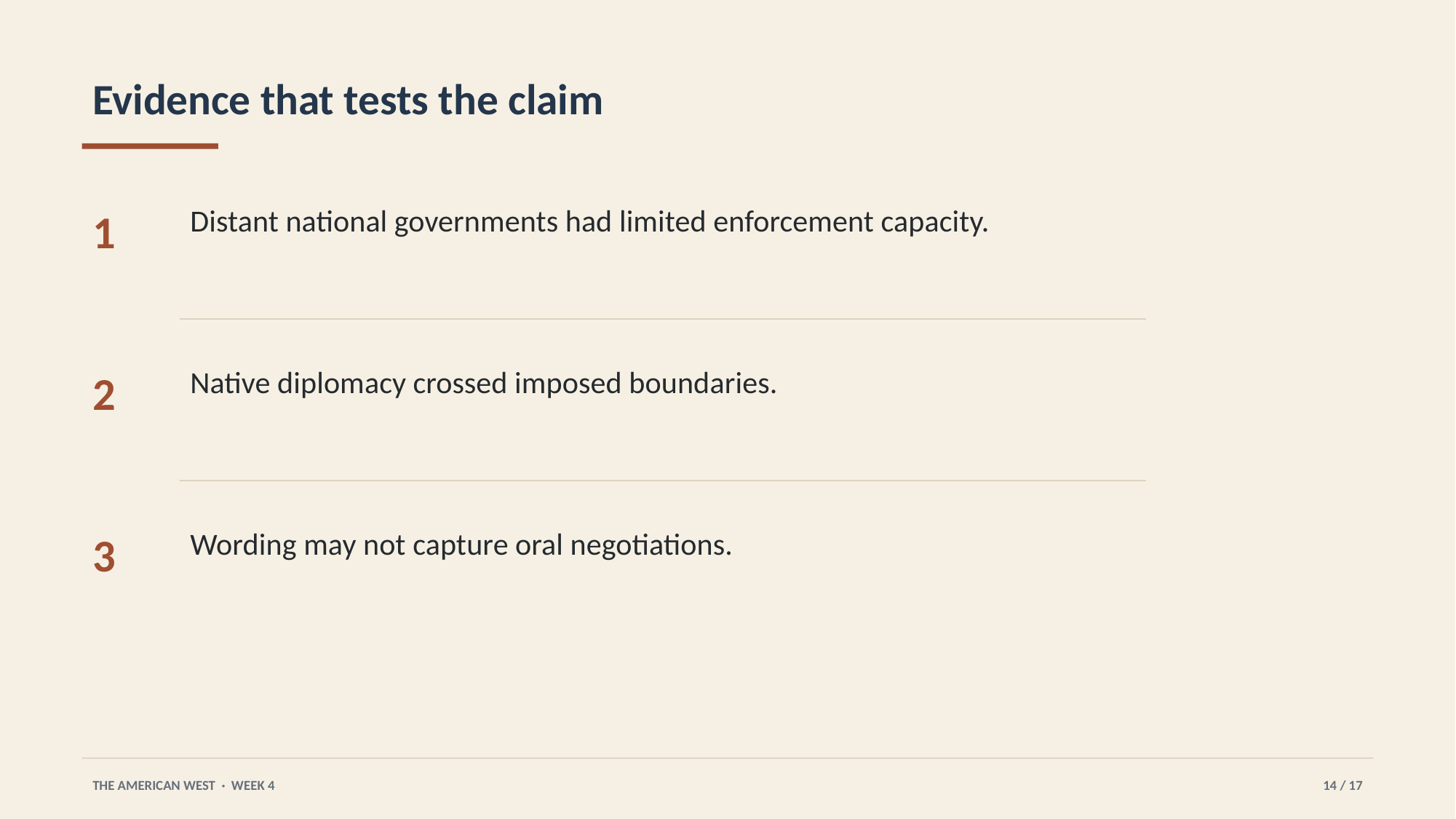

Evidence that tests the claim

Distant national governments had limited enforcement capacity.
1

Native diplomacy crossed imposed boundaries.
2

Wording may not capture oral negotiations.
3

THE AMERICAN WEST  ·  WEEK 4
14 / 17